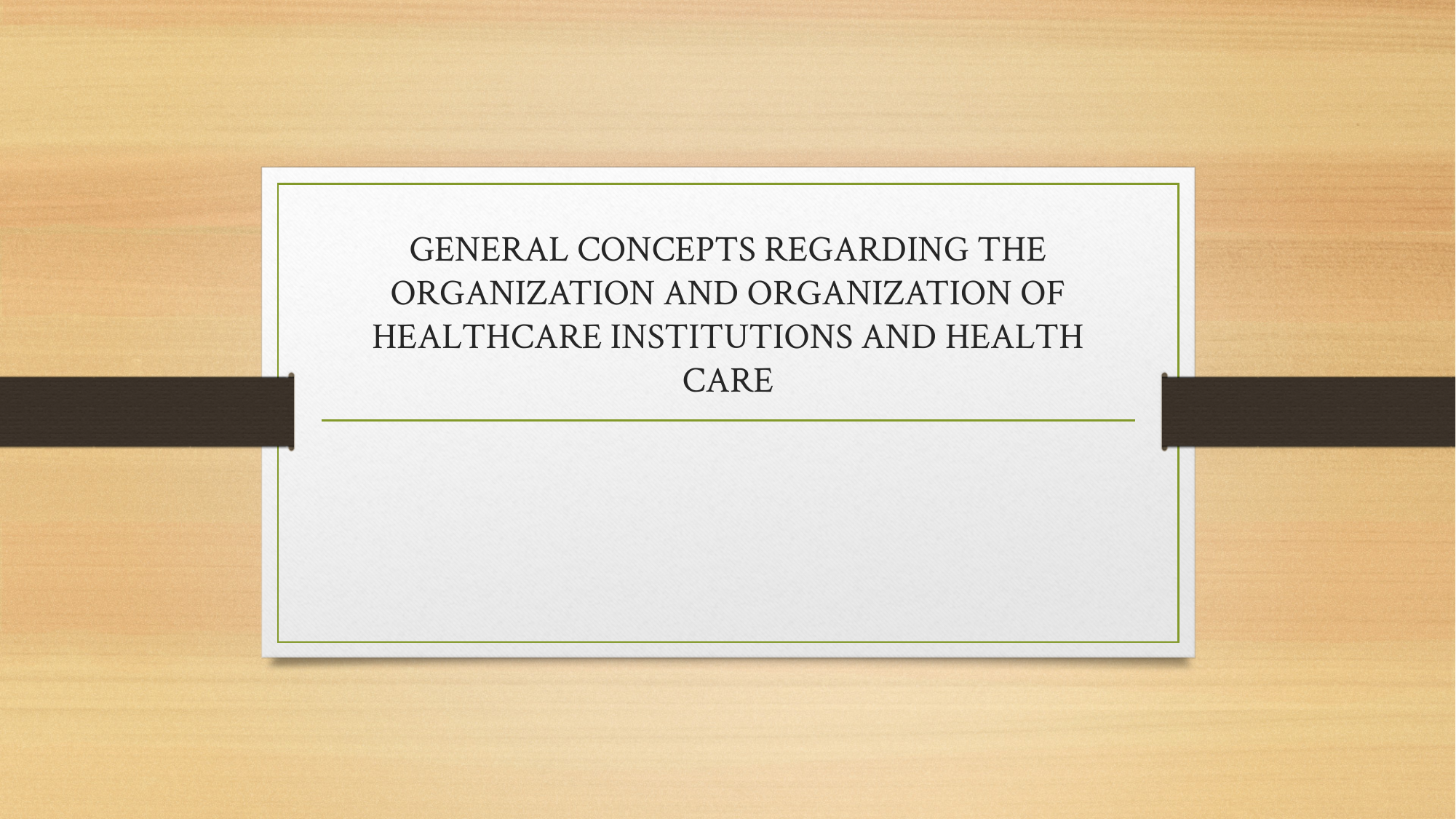

# GENERAL CONCEPTS REGARDING THE ORGANIZATION AND ORGANIZATION OF HEALTHCARE INSTITUTIONS AND HEALTH CARE